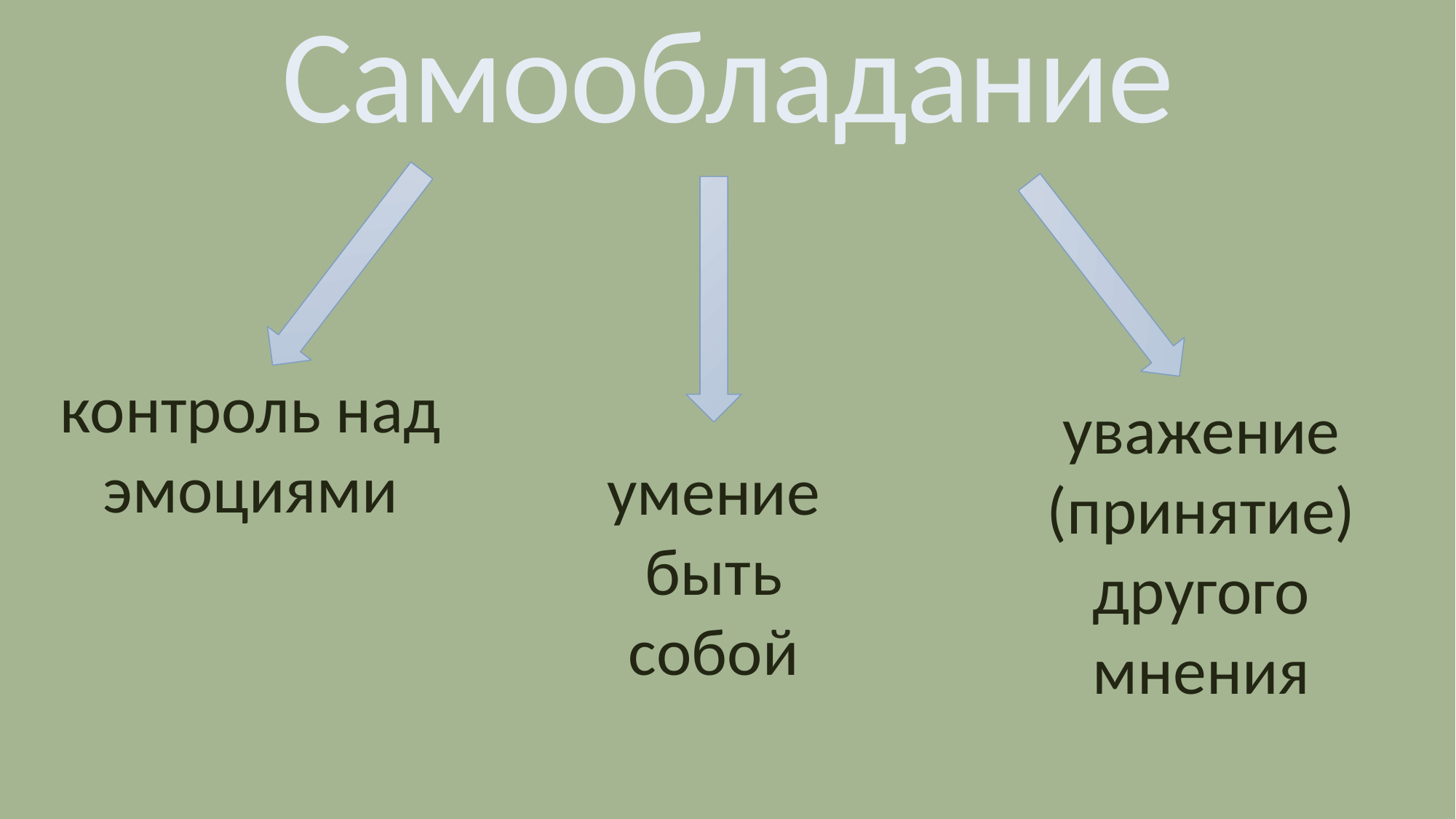

# Самообладание

контроль над эмоциями
уважение (принятие) другого мнения
умение быть собой